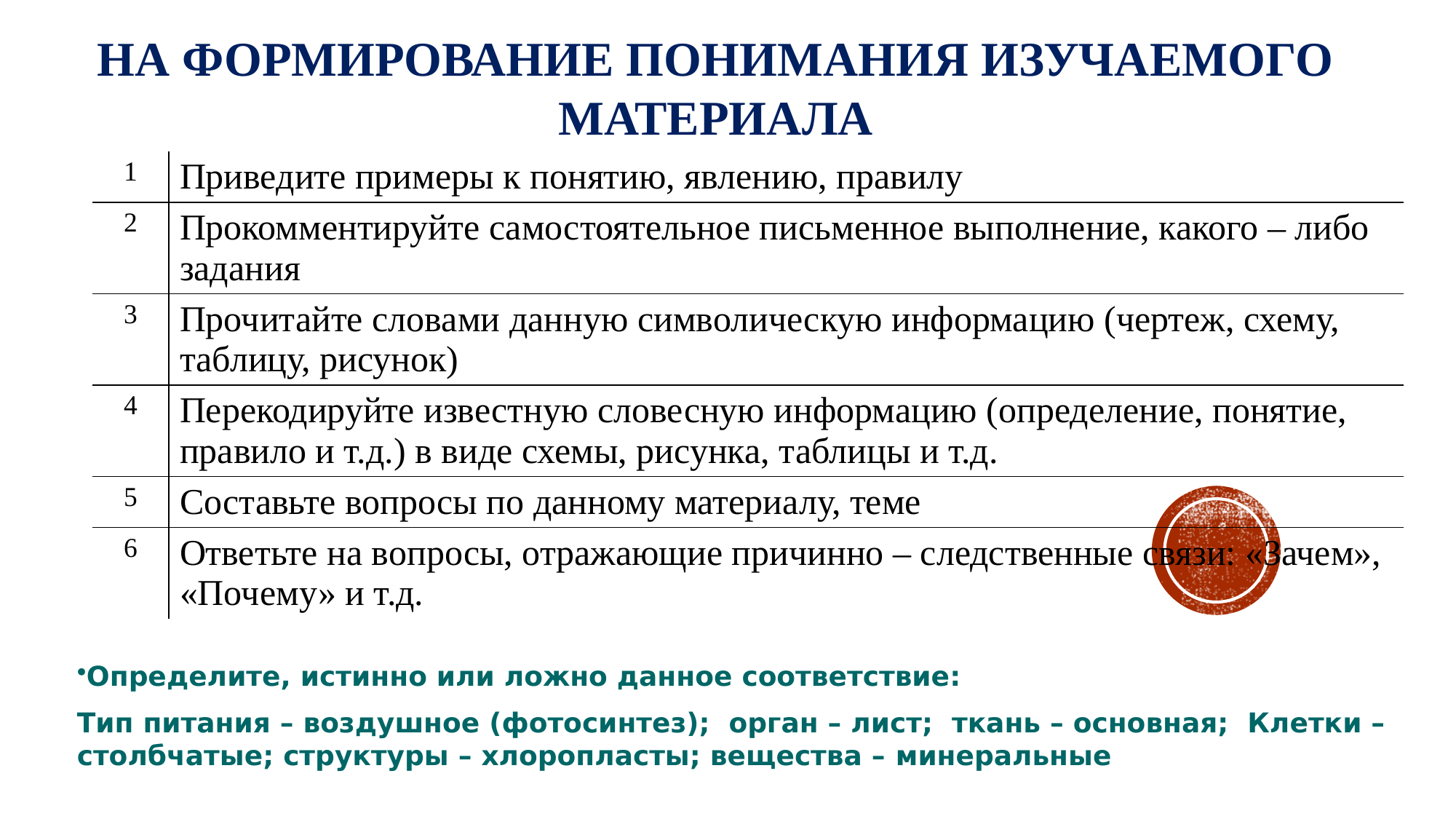

НА ФОРМИРОВАНИЕ ПОНИМАНИЯ ИЗУЧАЕМОГО МАТЕРИАЛА
| 1 | Приведите примеры к понятию, явлению, правилу |
| --- | --- |
| 2 | Прокомментируйте самостоятельное письменное выполнение, какого – либо задания |
| 3 | Прочитайте словами данную символическую информацию (чертеж, схему, таблицу, рисунок) |
| 4 | Перекодируйте известную словесную информацию (определение, понятие, правило и т.д.) в виде схемы, рисунка, таблицы и т.д. |
| 5 | Составьте вопросы по данному материалу, теме |
| 6 | Ответьте на вопросы, отражающие причинно – следственные связи: «Зачем», «Почему» и т.д. |
Определите, истинно или ложно данное соответствие:
Тип питания – воздушное (фотосинтез);  орган – лист;  ткань – основная;  Клетки – столбчатые; структуры – хлоропласты; вещества – минеральные